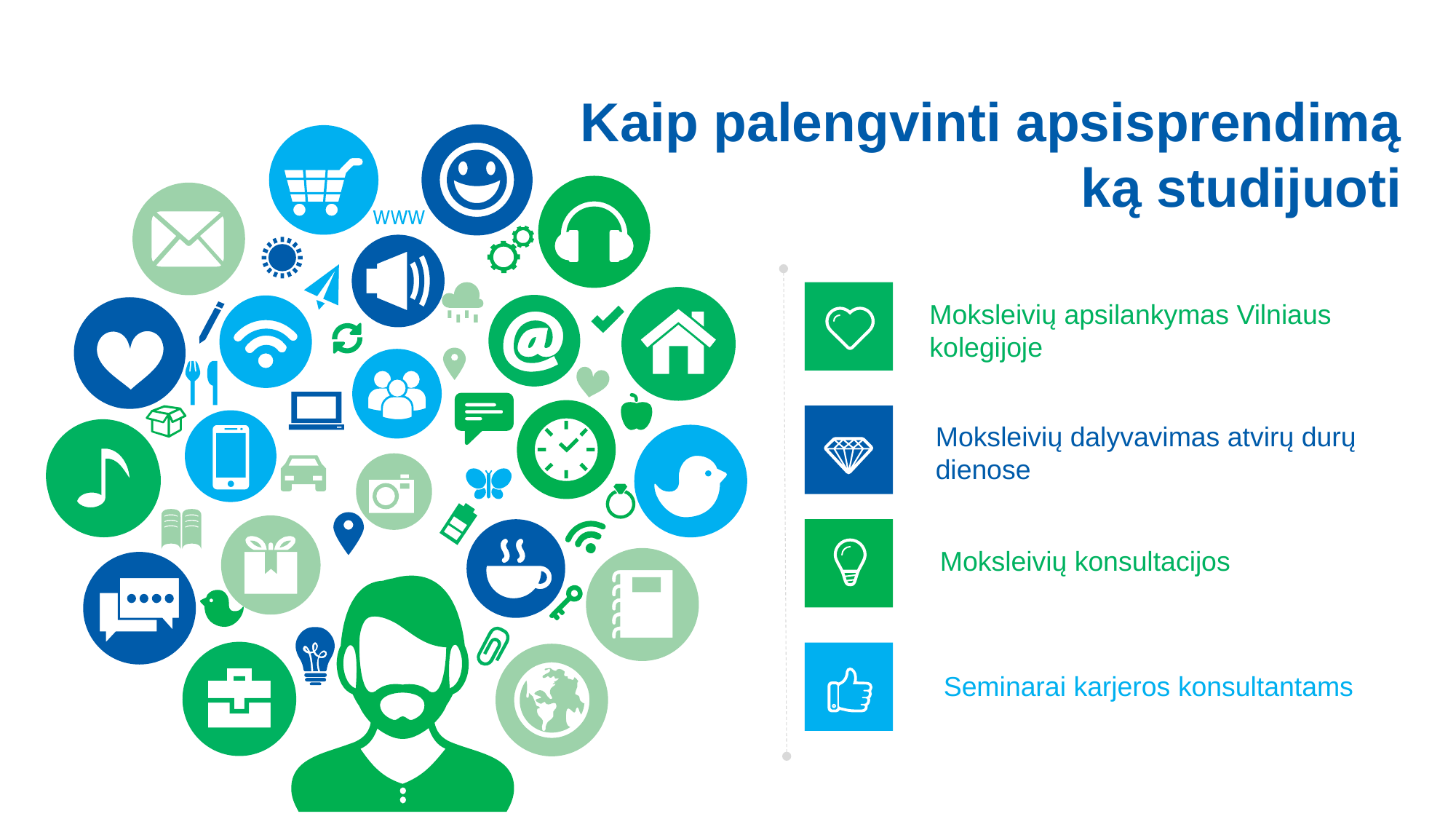

Kaip palengvinti apsisprendimą ką studijuoti

Moksleivių apsilankymas Vilniaus kolegijoje

Moksleivių dalyvavimas atvirų durų dienose

Moksleivių konsultacijos

Seminarai karjeros konsultantams